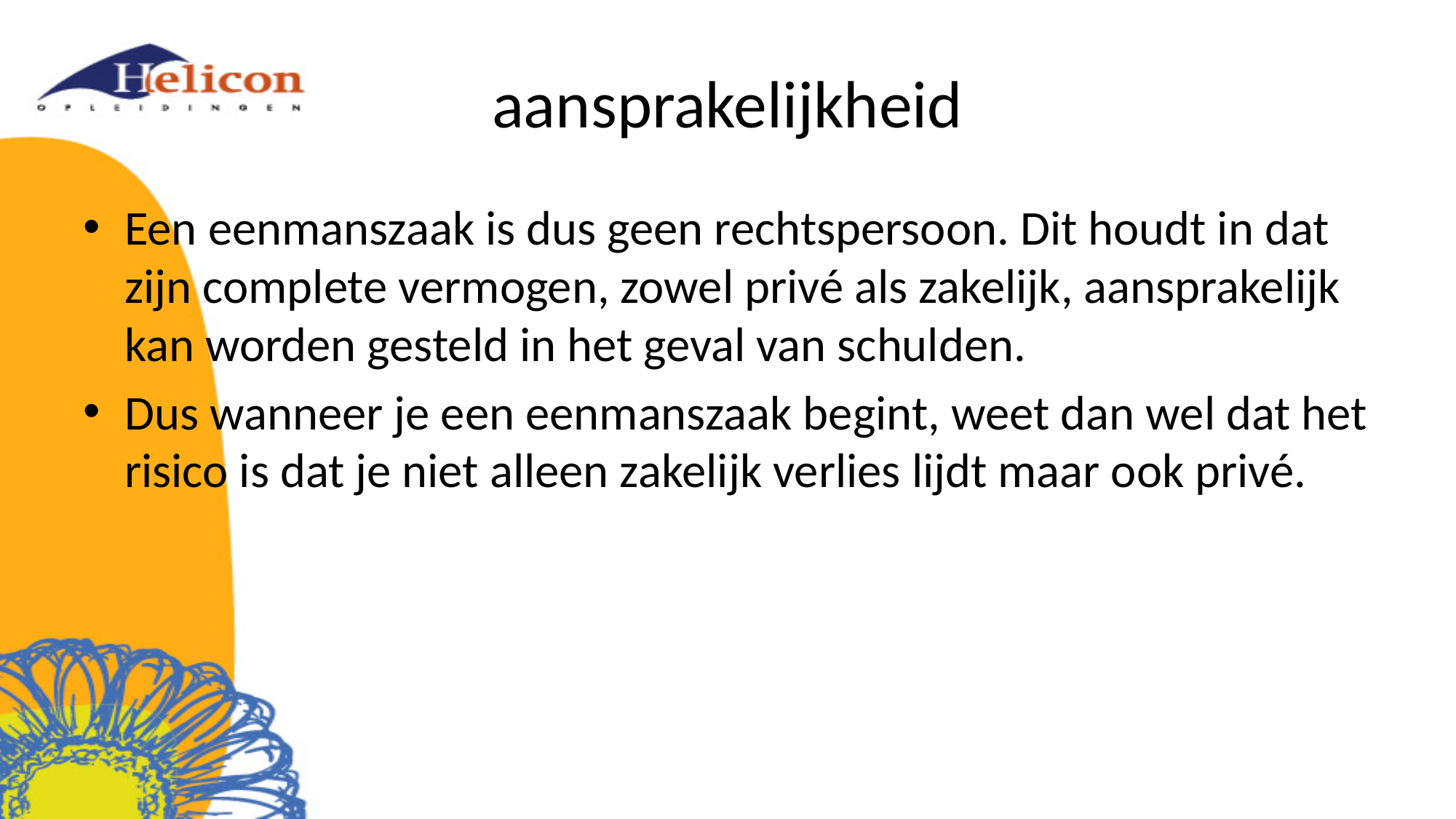

# aansprakelijkheid
Een eenmanszaak is dus geen rechtspersoon. Dit houdt in dat zijn complete vermogen, zowel privé als zakelijk, aansprakelijk kan worden gesteld in het geval van schulden.
Dus wanneer je een eenmanszaak begint, weet dan wel dat het risico is dat je niet alleen zakelijk verlies lijdt maar ook privé.